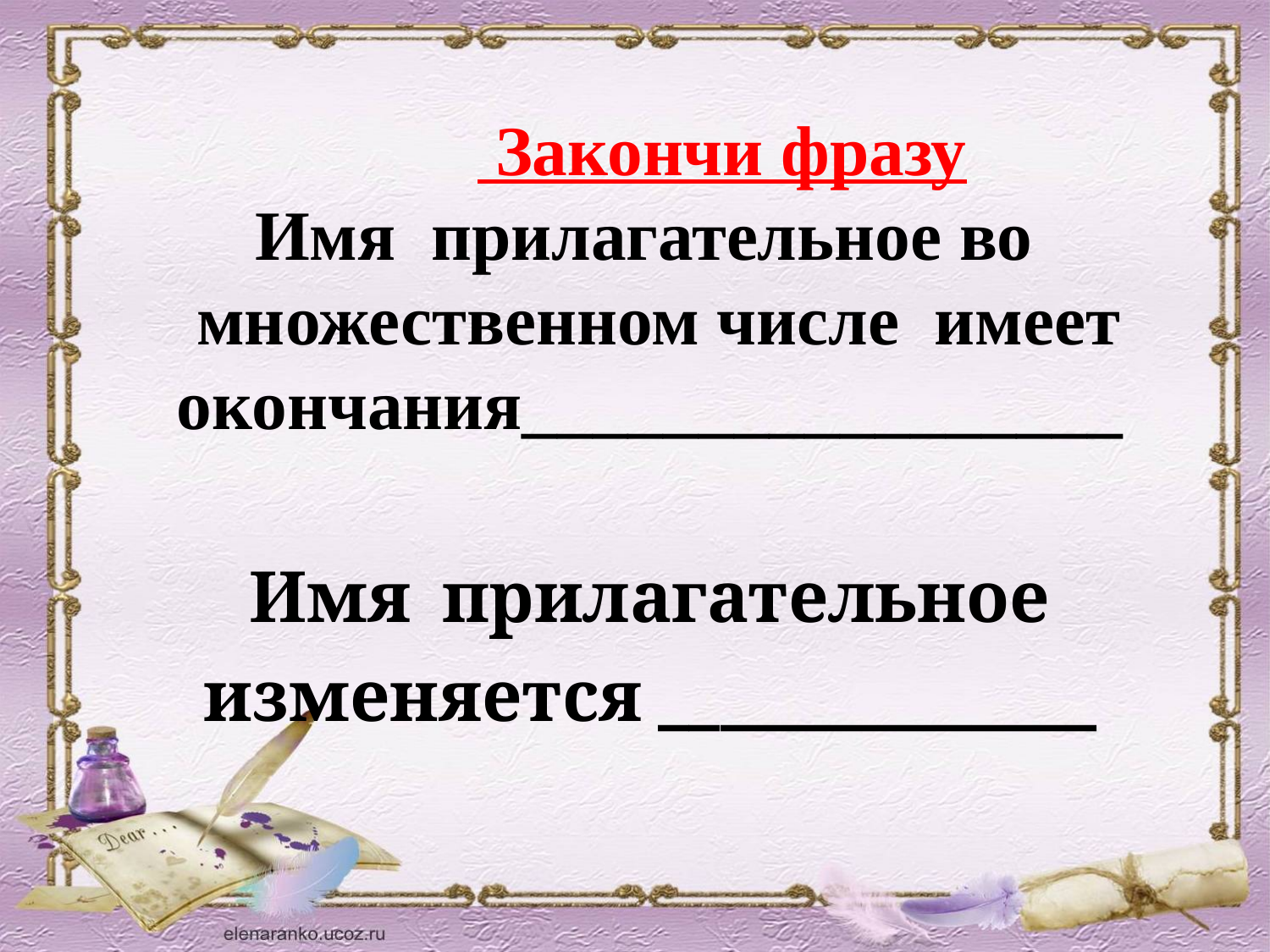

Закончи фразу
 Имя  прилагательное во множественном числе  имеет окончания_________________
Имя  прилагательное изменяется ______________